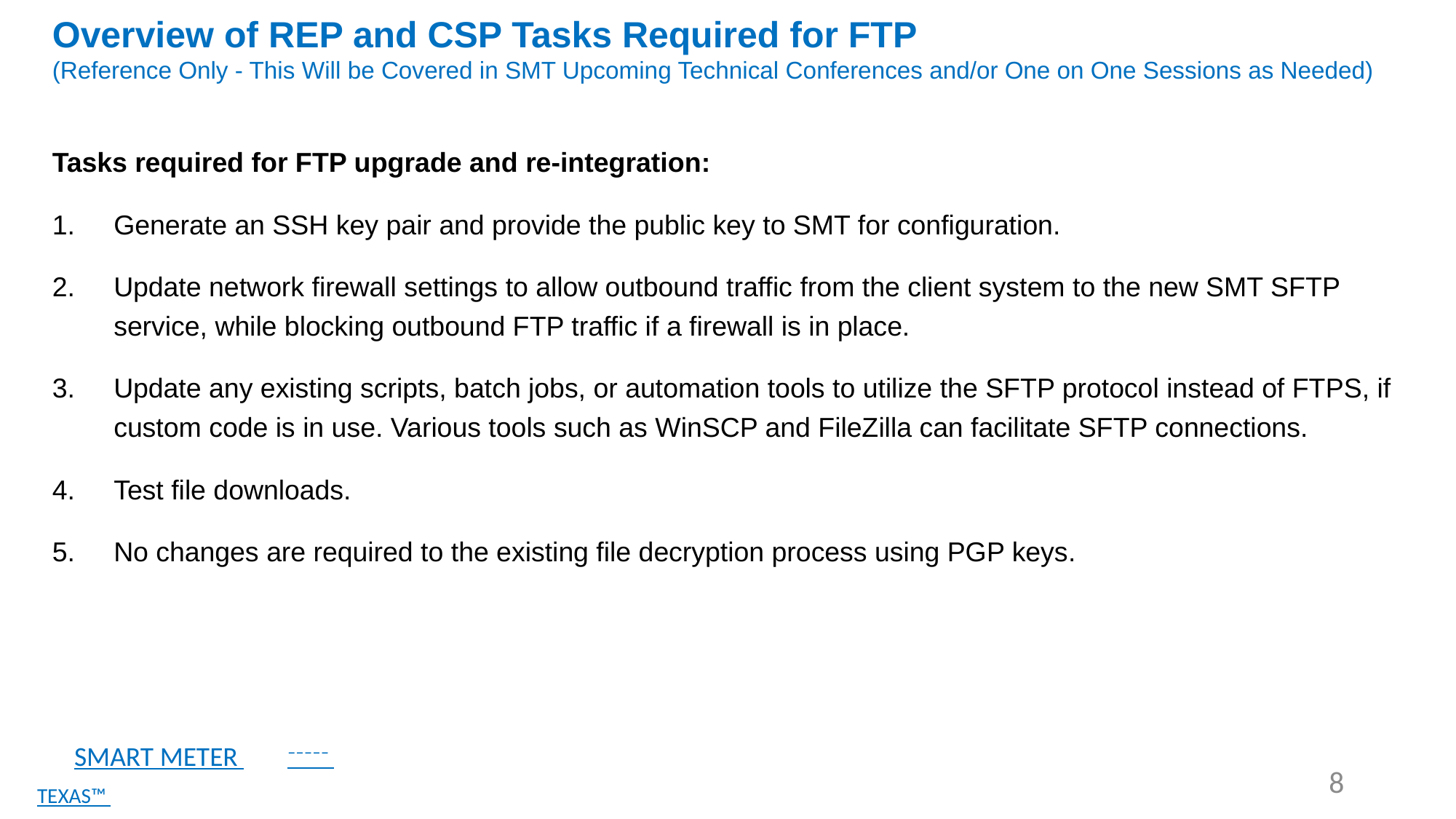

Overview of REP and CSP Tasks Required for FTP
(Reference Only - This Will be Covered in SMT Upcoming Technical Conferences and/or One on One Sessions as Needed)
Tasks required for FTP upgrade and re-integration:
Generate an SSH key pair and provide the public key to SMT for configuration.
Update network firewall settings to allow outbound traffic from the client system to the new SMT SFTP service, while blocking outbound FTP traffic if a firewall is in place.
Update any existing scripts, batch jobs, or automation tools to utilize the SFTP protocol instead of FTPS, if custom code is in use. Various tools such as WinSCP and FileZilla can facilitate SFTP connections.
Test file downloads.
No changes are required to the existing file decryption process using PGP keys.

      SMART METER
       ¯¯¯¯¯ TEXAS™ ¯¯¯¯¯
8